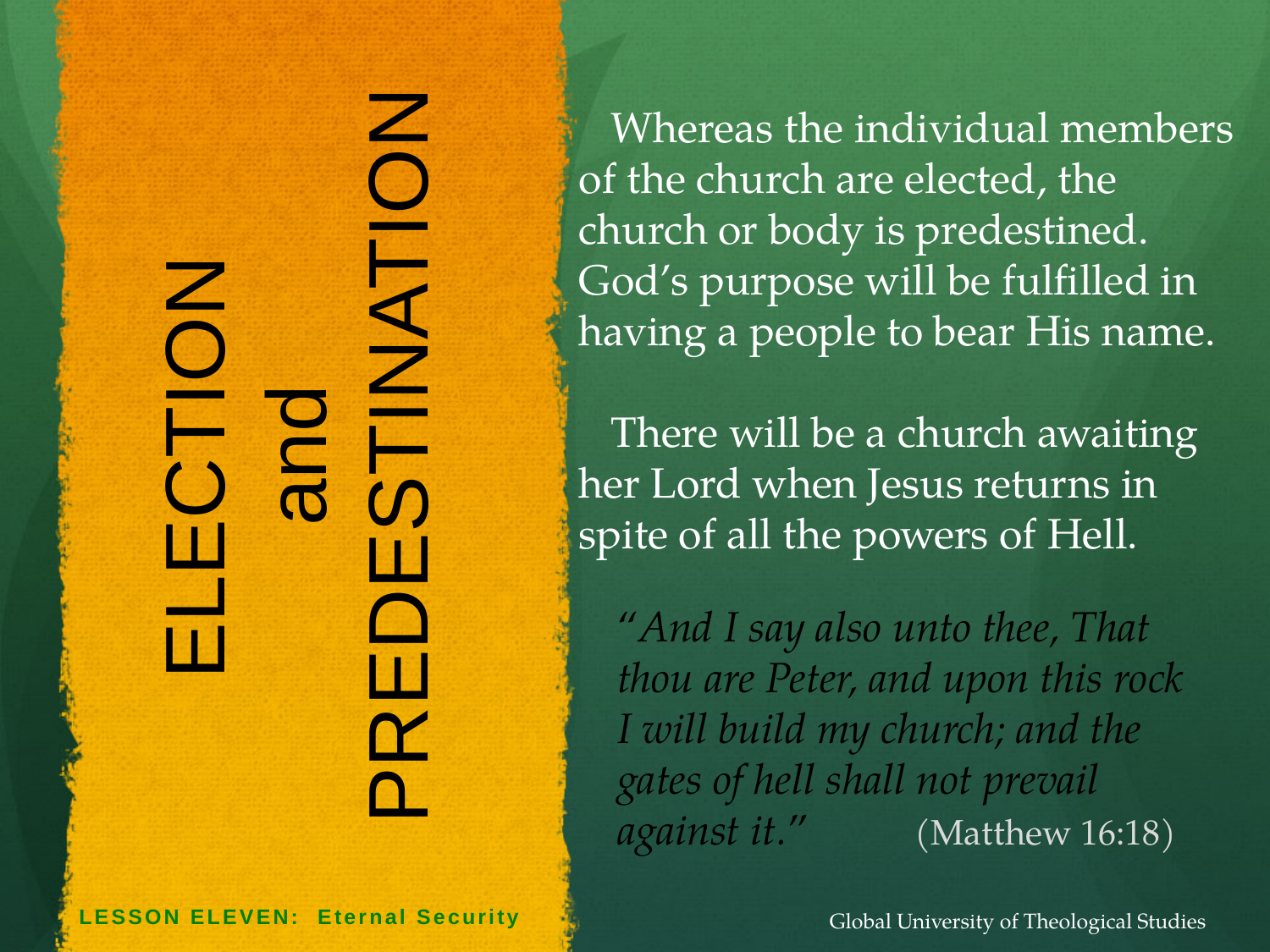

ELECTION
and
PREDESTINATION
   Whereas the individual members of the church are elected, the church or body is predestined.  God’s purpose will be fulfilled in having a people to bear His name.

   There will be a church awaiting her Lord when Jesus returns in spite of all the powers of Hell.
“And I say also unto thee, That thou are Peter, and upon this rock I will build my church; and the gates of hell shall not prevail against it.”          (Matthew 16:18)
LESSON ELEVEN:  Eternal Security
Global University of Theological Studies